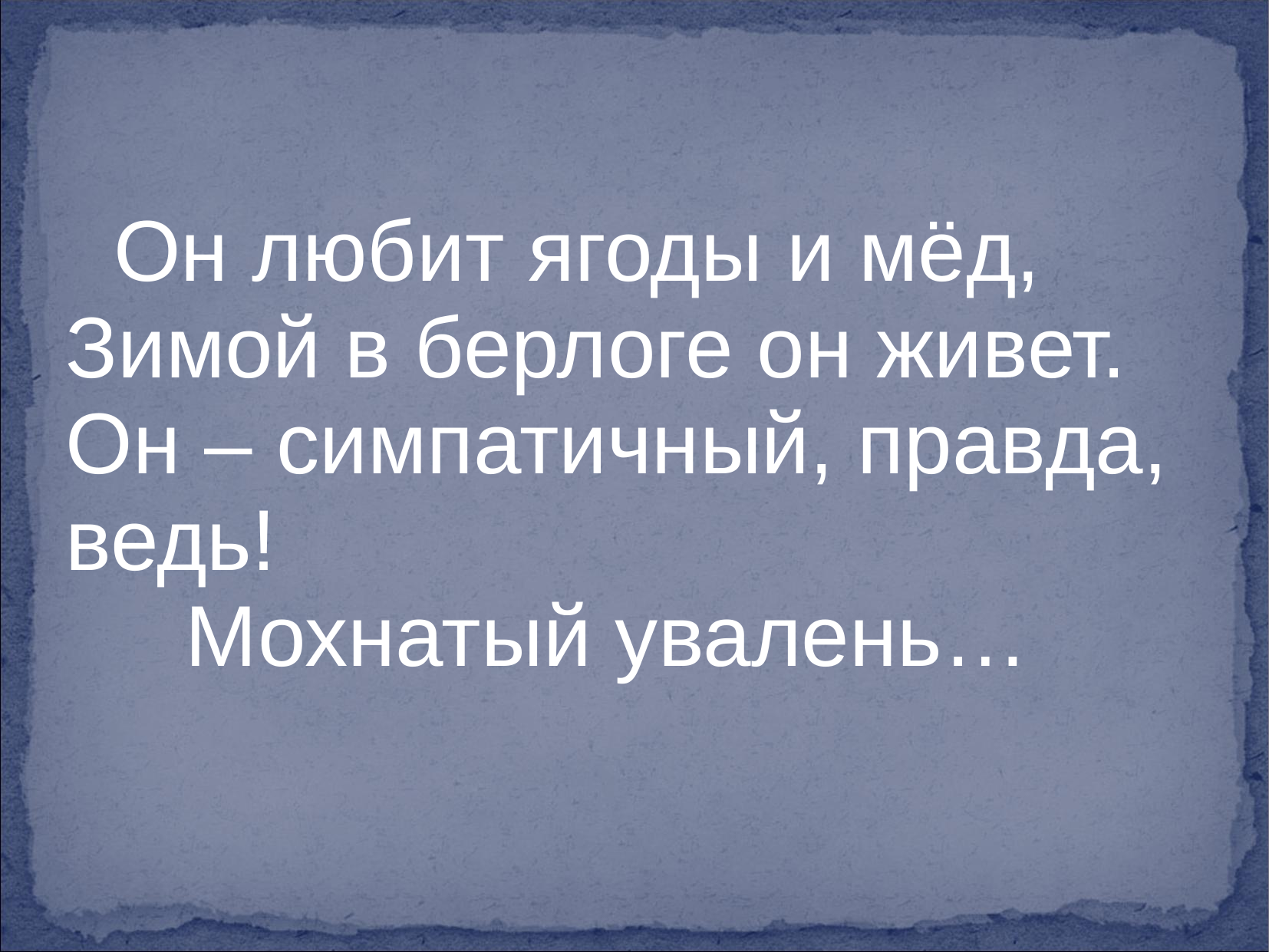

Он любит ягоды и мёд,
Зимой в берлоге он живет.
Он – симпатичный, правда, ведь!
     Мохнатый увалень…